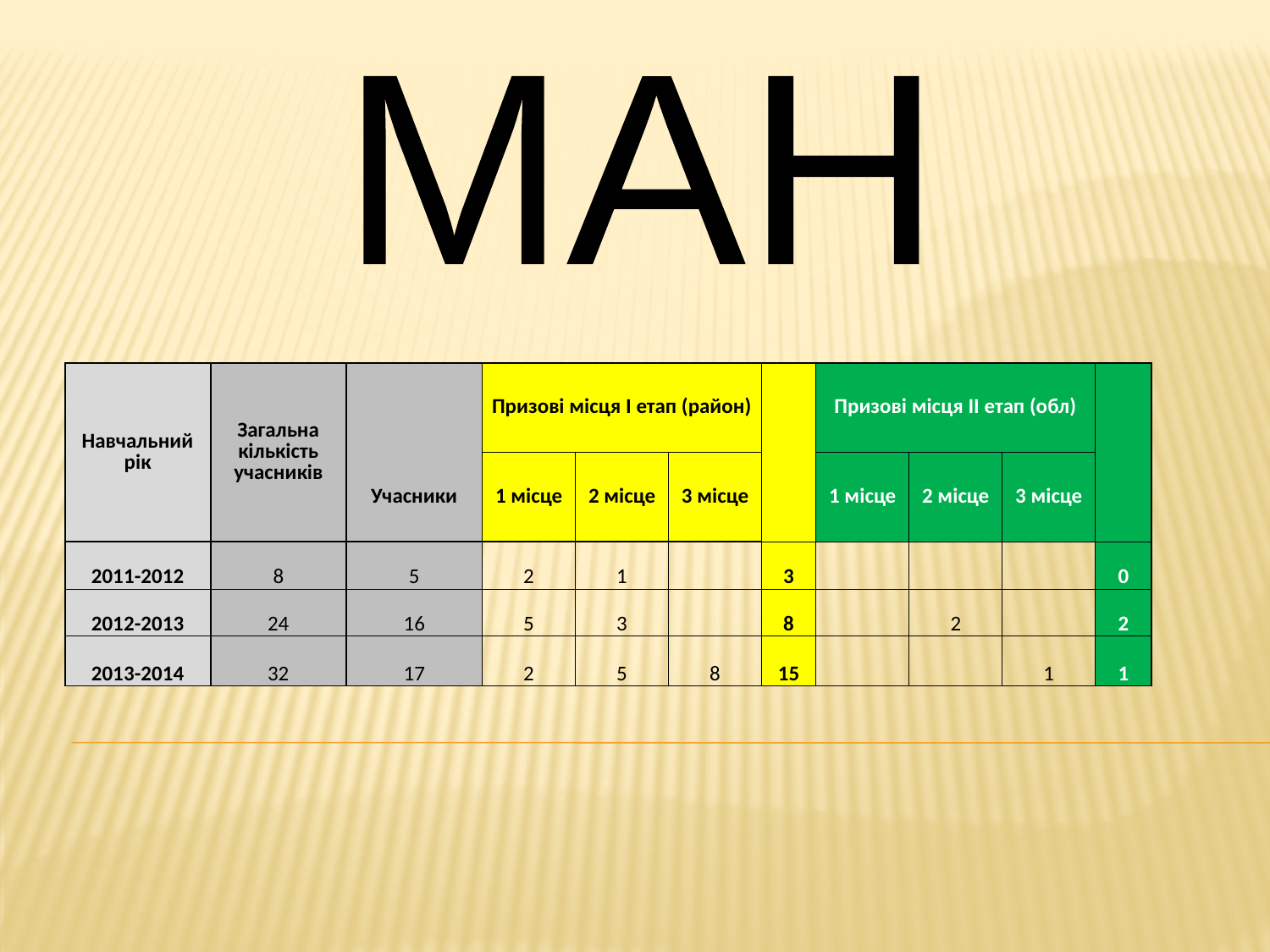

МАН
|  |  |  |  |  |  |  |  |  |  |  |  |
| --- | --- | --- | --- | --- | --- | --- | --- | --- | --- | --- | --- |
| Навчальний рік | Загальна кількість учасників |  | Призові місця І етап (район) |  |  |  | Призові місця ІІ етап (обл) |  |  |  |  |
|  |  | Учасники | 1 місце | 2 місце | 3 місце |  | 1 місце | 2 місце | 3 місце |  |  |
| 2011-2012 | 8 | 5 | 2 | 1 |  | 3 |  |  |  | 0 |  |
| 2012-2013 | 24 | 16 | 5 | 3 |  | 8 |  | 2 |  | 2 |  |
| 2013-2014 | 32 | 17 | 2 | 5 | 8 | 15 |  |  | 1 | 1 |  |